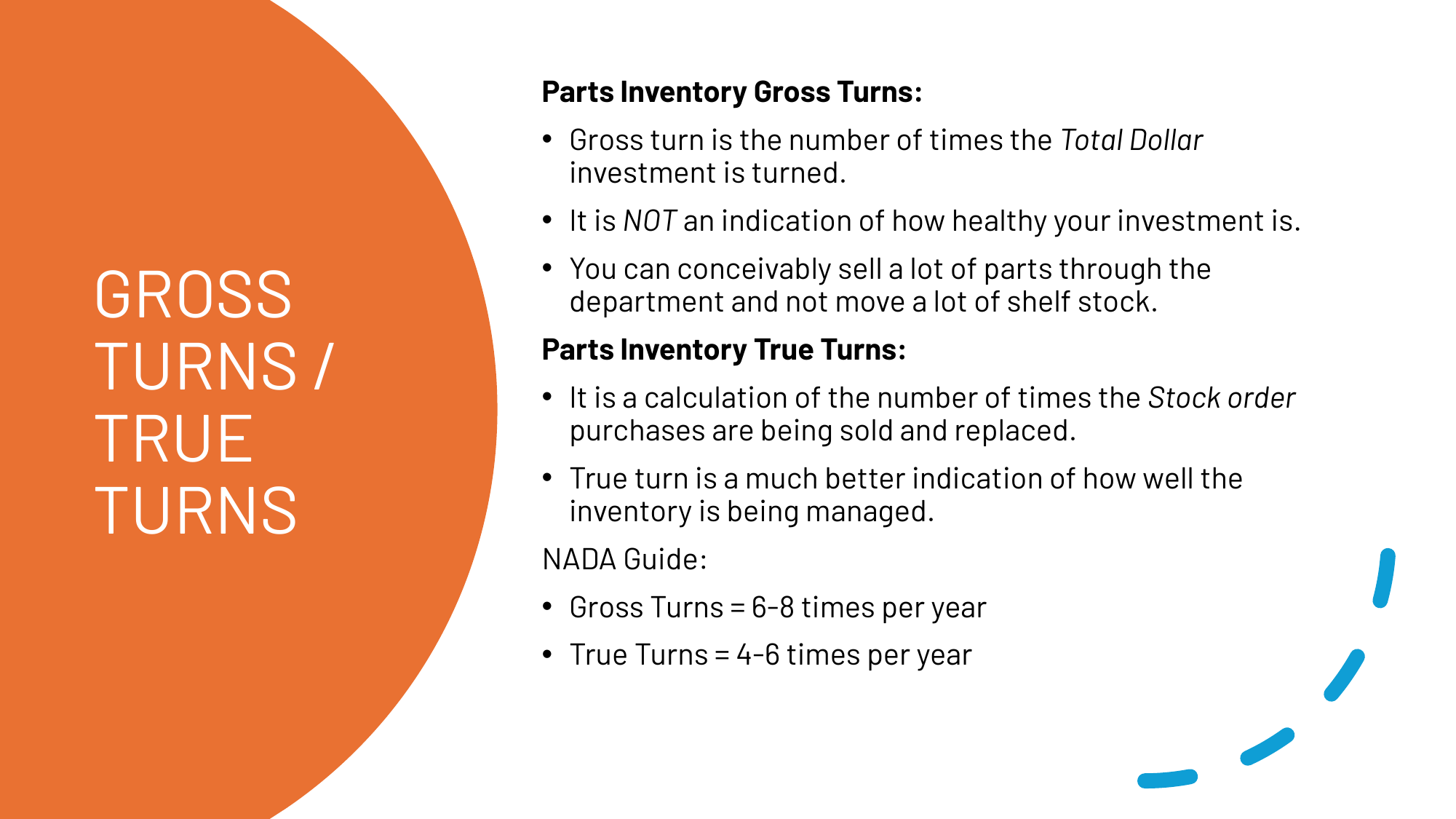

Parts Inventory Gross Turns:
Gross turn is the number of times the Total Dollar investment is turned.
It is NOT an indication of how healthy your investment is.
You can conceivably sell a lot of parts through the department and not move a lot of shelf stock.
Parts Inventory True Turns:
It is a calculation of the number of times the Stock order purchases are being sold and replaced.
True turn is a much better indication of how well the inventory is being managed.
NADA Guide:
Gross Turns = 6-8 times per year
True Turns = 4-6 times per year

# GROSS TURNS / TRUE TURNS